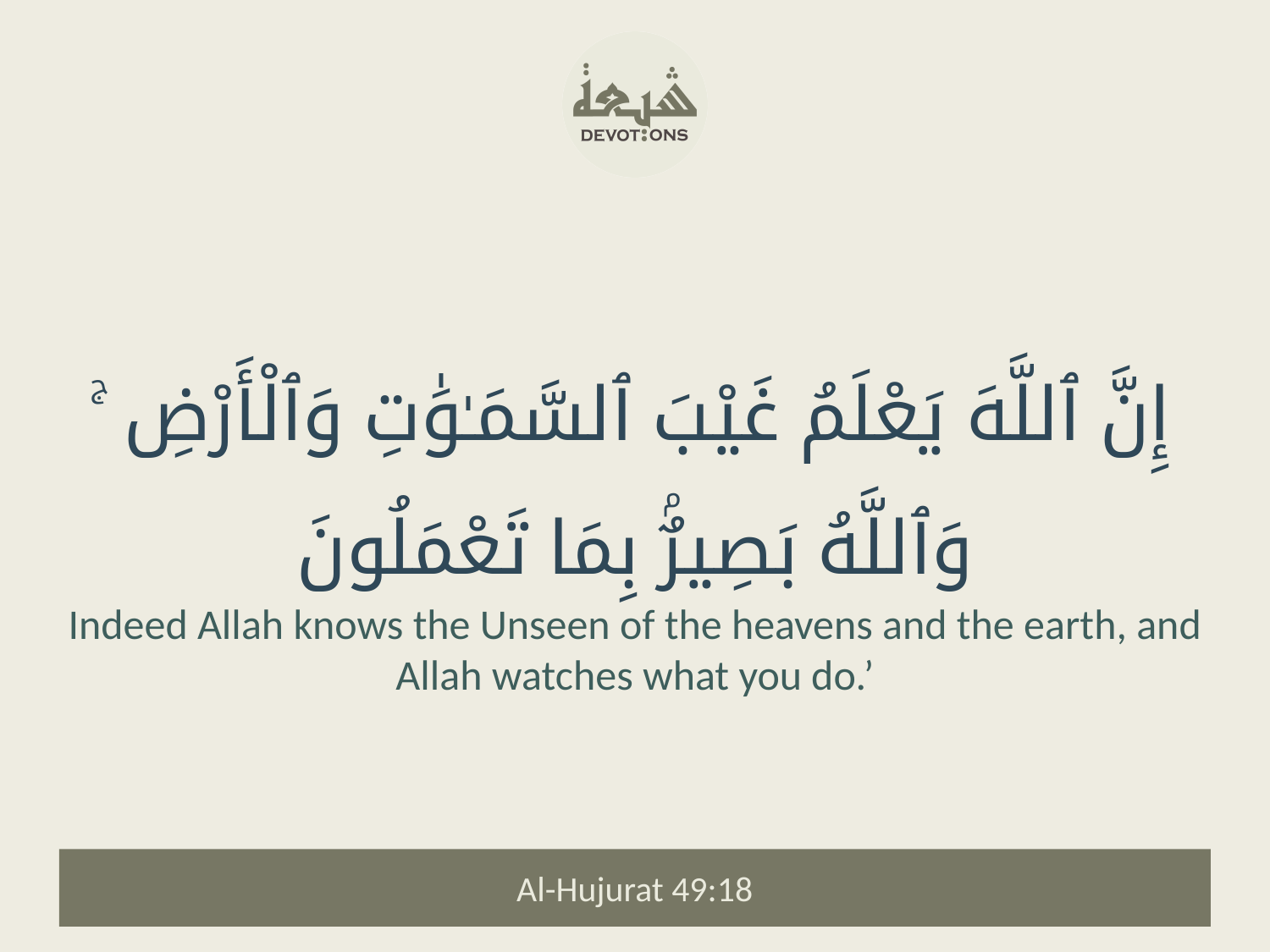

إِنَّ ٱللَّهَ يَعْلَمُ غَيْبَ ٱلسَّمَـٰوَٰتِ وَٱلْأَرْضِ ۚ وَٱللَّهُ بَصِيرٌۢ بِمَا تَعْمَلُونَ
Indeed Allah knows the Unseen of the heavens and the earth, and Allah watches what you do.’
Al-Hujurat 49:18